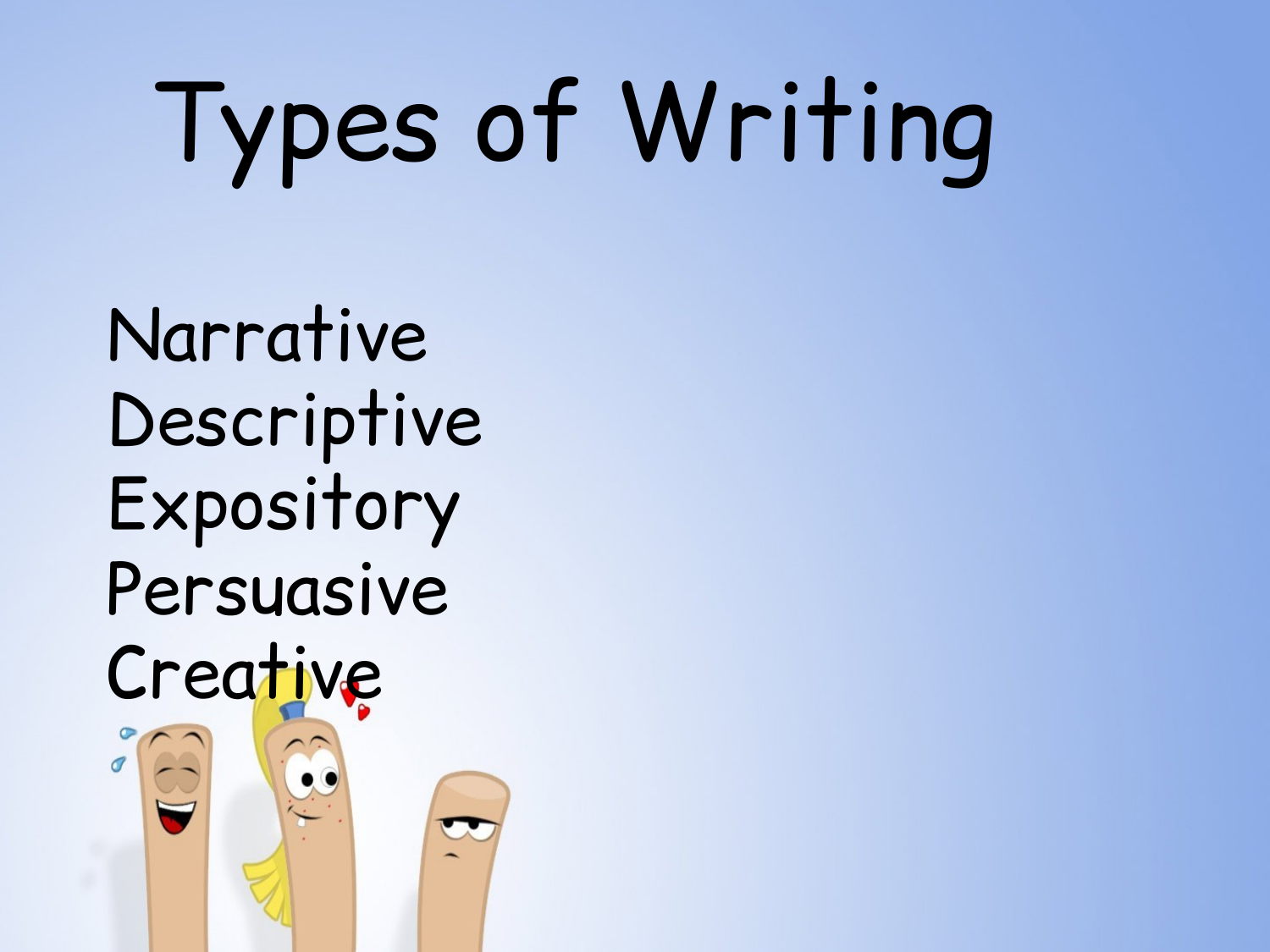

# Types of Writing
Narrative
Descriptive
Expository
Persuasive
Creative